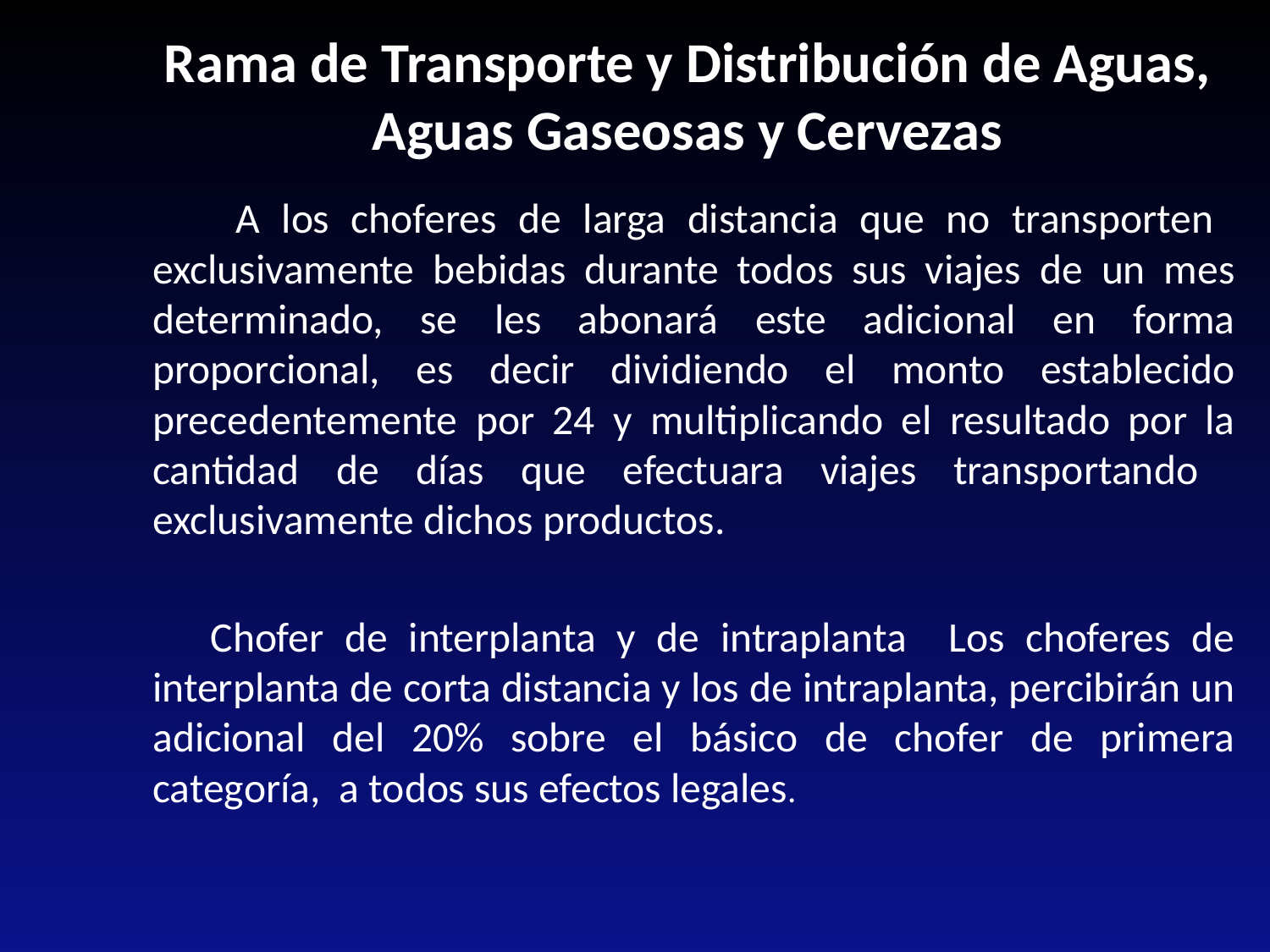

Rama de Transporte y Distribución de Aguas, Aguas Gaseosas y Cervezas
      A los choferes de larga distancia que no transporten  exclusivamente bebidas durante todos sus viajes de un mes determinado, se les abonará este adicional en forma proporcional, es decir dividiendo el monto establecido precedentemente por 24 y multiplicando el resultado por la cantidad de días que efectuara viajes transportando  exclusivamente dichos productos.

     Chofer de interplanta y de intraplanta  Los choferes de interplanta de corta distancia y los de intraplanta, percibirán un adicional del 20% sobre el básico de chofer de primera categoría,  a todos sus efectos legales.